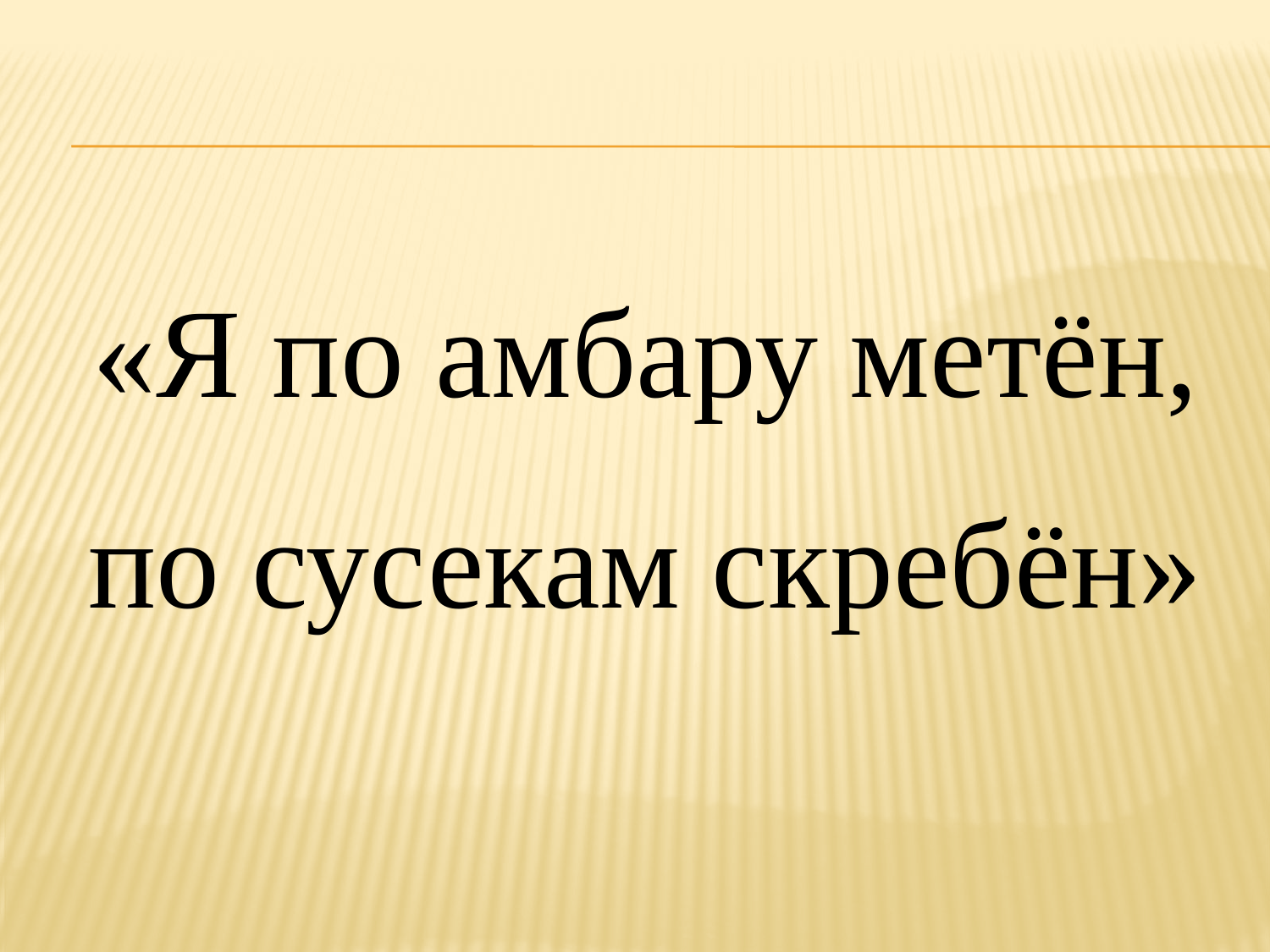

# «Я по амбару метён, по сусекам скребён»